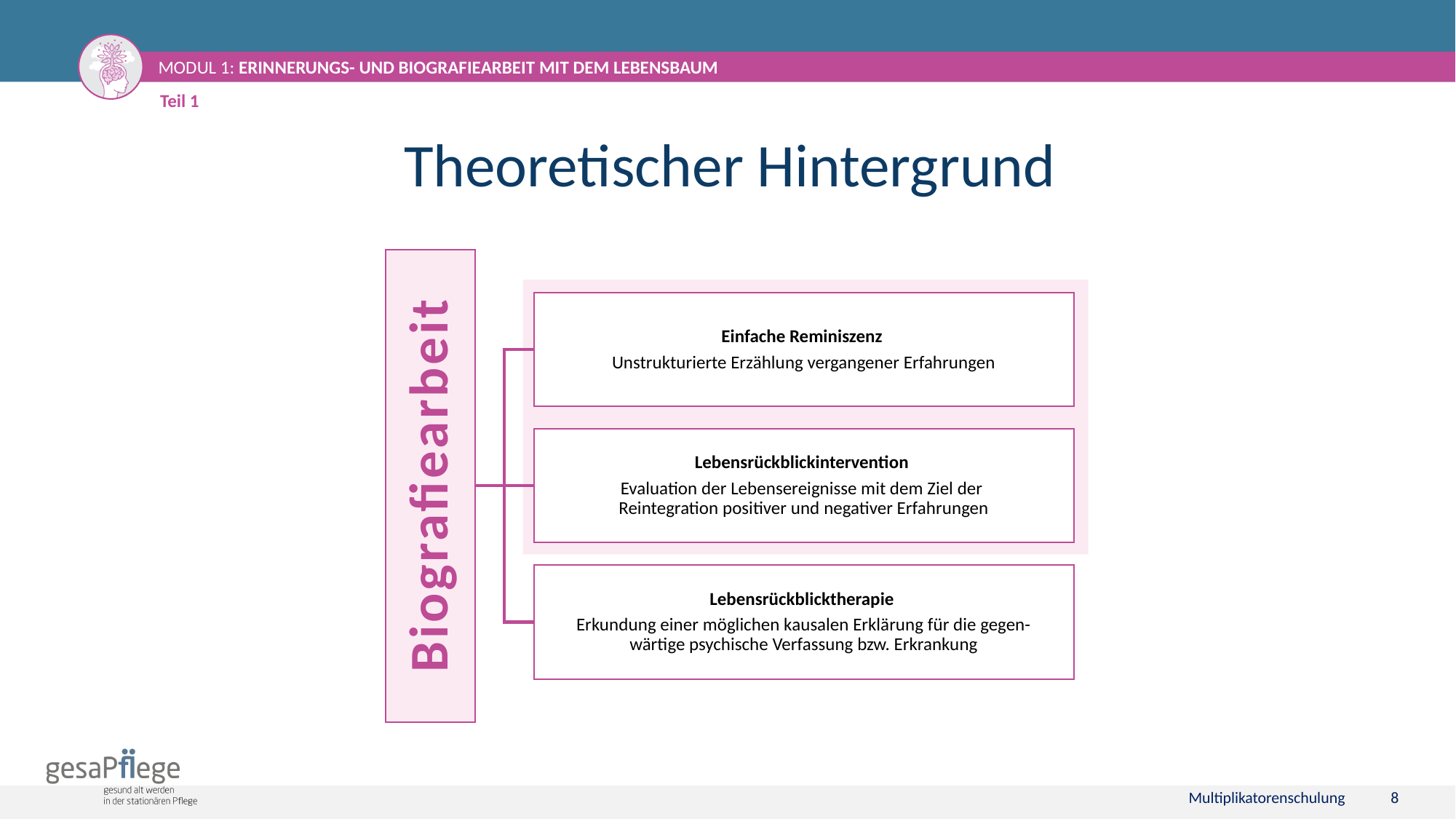

Teil 1
# Theoretischer Hintergrund

Biografiearbeit
Einfache Reminiszenz
Unstrukturierte Erzählung vergangener Erfahrungen
Lebensrückblickintervention
Evaluation der Lebensereignisse mit dem Ziel der
Reintegration positiver und negativer Erfahrungen
Lebensrückblicktherapie
Erkundung einer möglichen kausalen Erklärung für die gegen-
wärtige psychische Verfassung bzw. Erkrankung

Multiplikatorenschulung
8